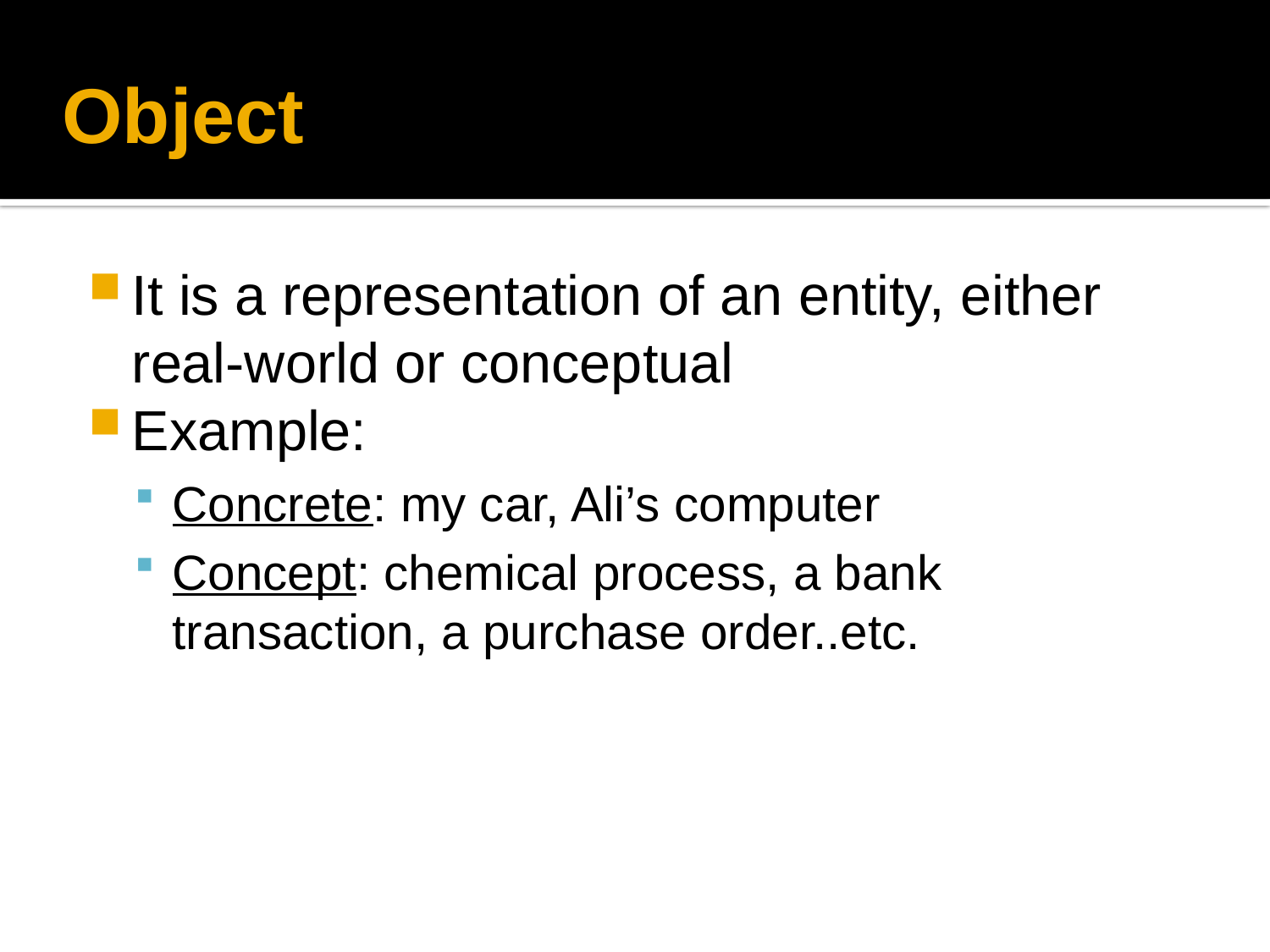

# Object
It is a representation of an entity, either real-world or conceptual
Example:
Concrete: my car, Ali’s computer
Concept: chemical process, a bank transaction, a purchase order..etc.